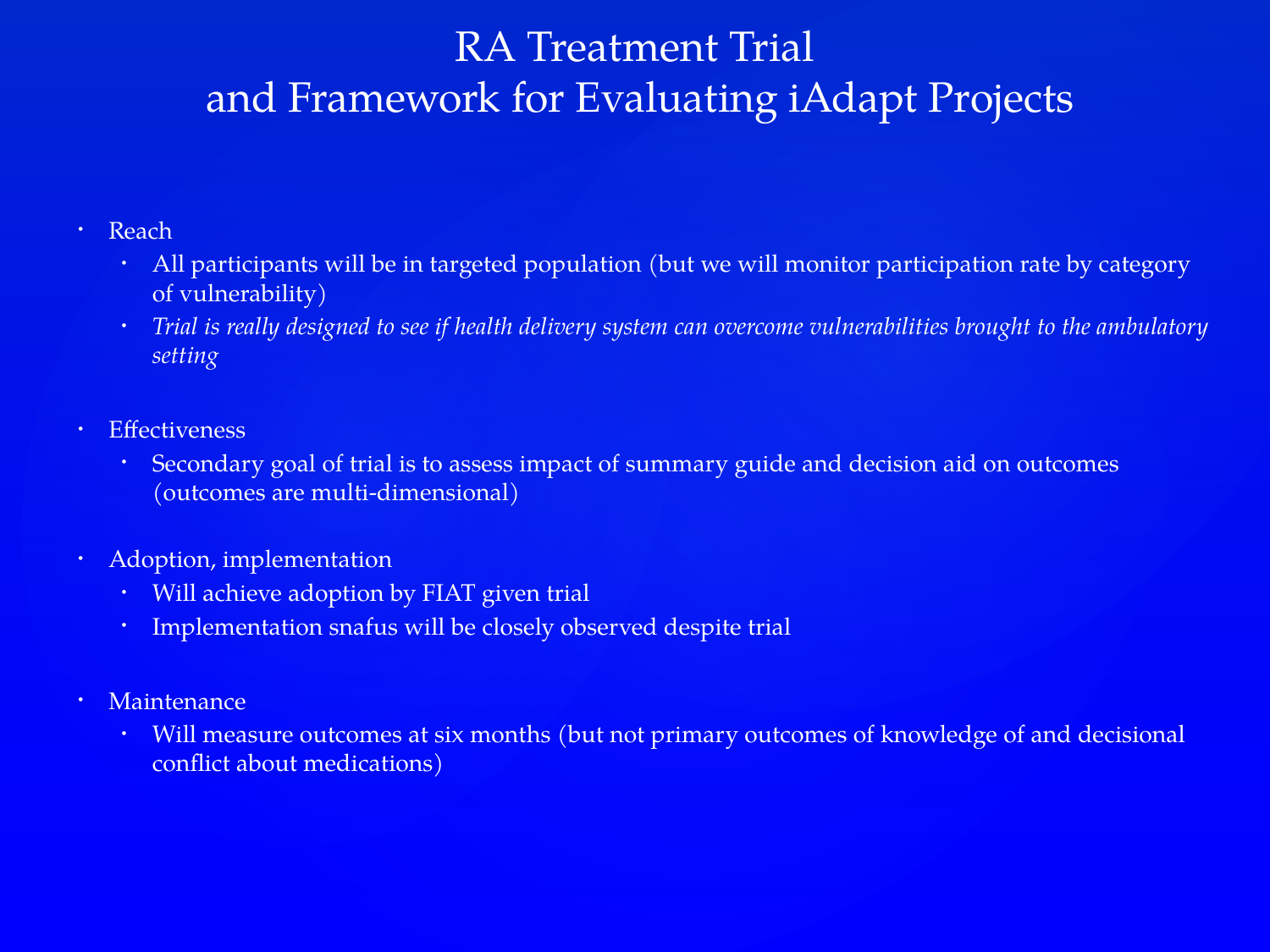

# RA Treatment Trial and Framework for Evaluating iAdapt Projects

Reach
All participants will be in targeted population (but we will monitor participation rate by category of vulnerability)
Trial is really designed to see if health delivery system can overcome vulnerabilities brought to the ambulatory setting

Effectiveness
Secondary goal of trial is to assess impact of summary guide and decision aid on outcomes (outcomes are multi-dimensional)

Adoption, implementation
Will achieve adoption by FIAT given trial
Implementation snafus will be closely observed despite trial

Maintenance
Will measure outcomes at six months (but not primary outcomes of knowledge of and decisional conflict about medications)